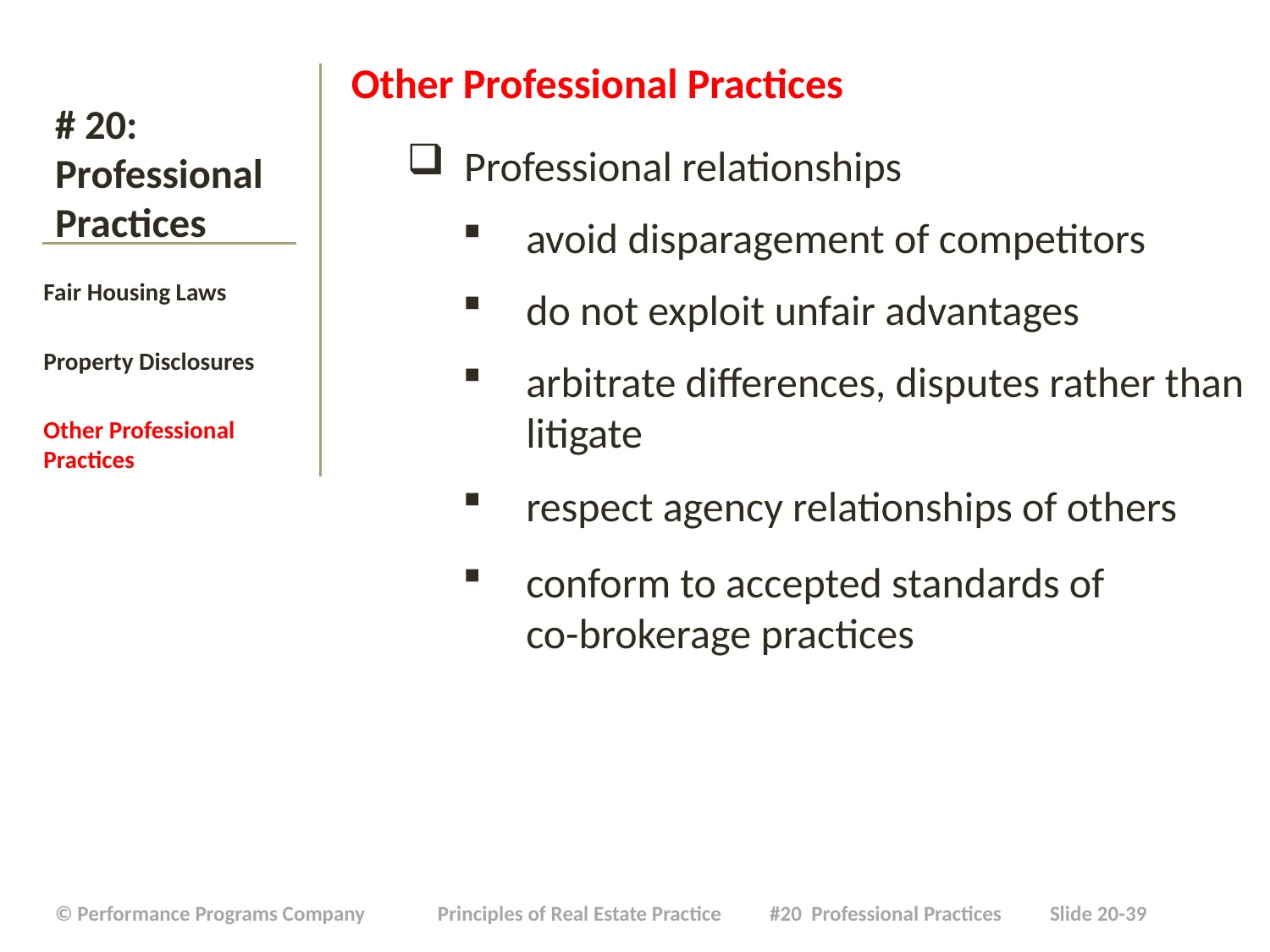

Other Professional Practices

  Professional relationships
avoid disparagement of competitors
do not exploit unfair advantages
arbitrate differences, disputes rather than litigate
respect agency relationships of others
conform to accepted standards of            co-brokerage practices
# # 20: Professional Practices

Fair Housing Laws

Property Disclosures

Other Professional Practices

| © Performance Programs Company Principles of Real Estate Practice #20 Professional Practices Slide 20-39 |
| --- |